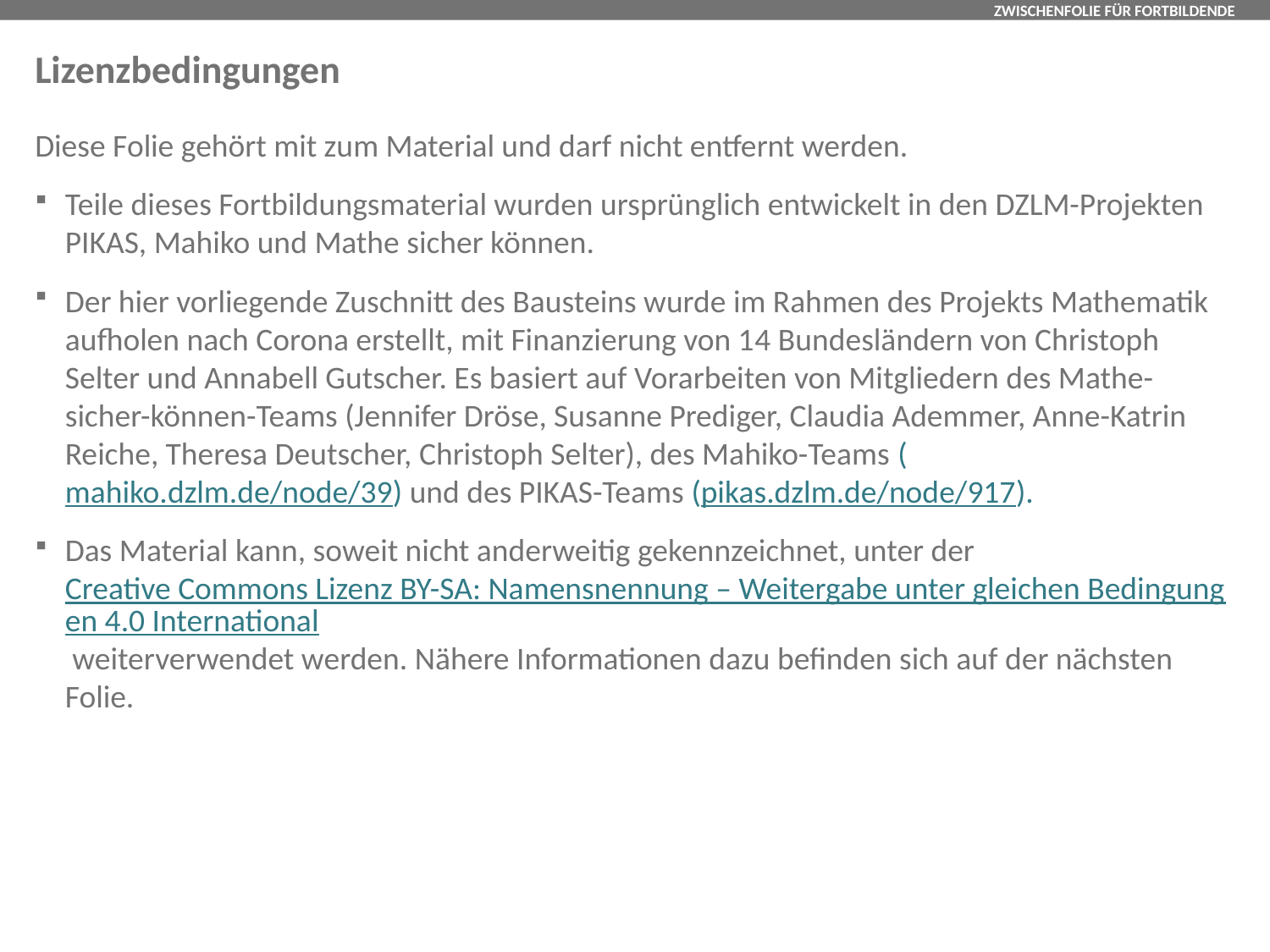

# Lizenzbedingungen
Diese Folie gehört mit zum Material und darf nicht entfernt werden.
Teile dieses Fortbildungsmaterial wurden ursprünglich entwickelt in den DZLM-Projekten  PIKAS, Mahiko und Mathe sicher können.
Der hier vorliegende Zuschnitt des Bausteins wurde im Rahmen des Projekts Mathematik aufholen nach Corona erstellt, mit Finanzierung von 14 Bundesländern von Christoph Selter und Annabell Gutscher. Es basiert auf Vorarbeiten von Mitgliedern des Mathe-sicher-können-Teams (Jennifer Dröse, Susanne Prediger, Claudia Ademmer, Anne-Katrin Reiche, Theresa Deutscher, Christoph Selter), des Mahiko-Teams (mahiko.dzlm.de/node/39) und des PIKAS-Teams (pikas.dzlm.de/node/917).
Das Material kann, soweit nicht anderweitig gekennzeichnet, unter der Creative Commons Lizenz BY-SA: Namensnennung – Weitergabe unter gleichen Bedingungen 4.0 International weiterverwendet werden. Nähere Informationen dazu befinden sich auf der nächsten Folie.